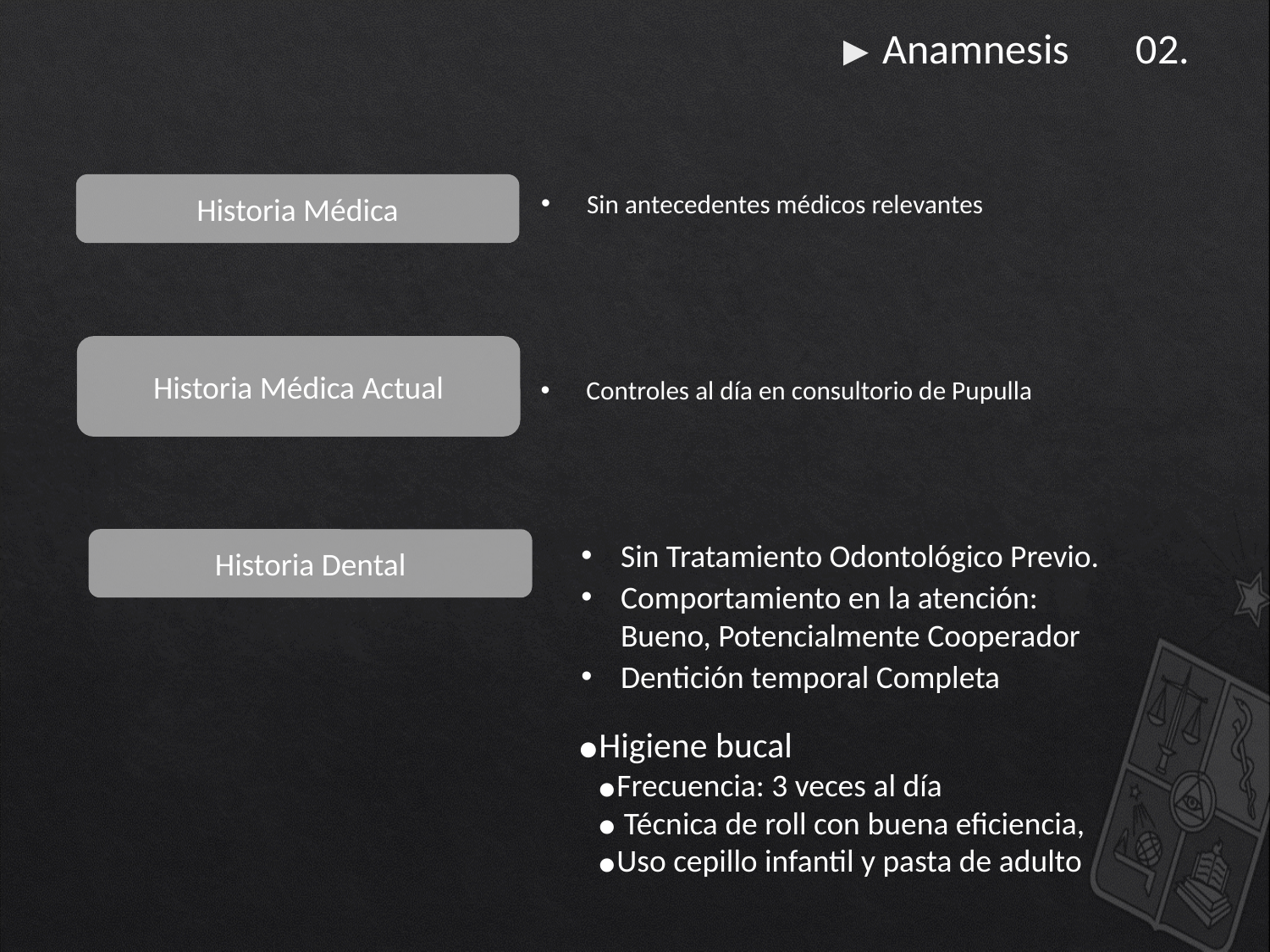

Anamnesis       02.
Historia Médica
 Sin antecedentes médicos relevantes
Historia Médica Actual
 Controles al día en consultorio de Pupulla
Historia Dental
Sin Tratamiento Odontológico Previo.
Comportamiento en la atención: Bueno, Potencialmente Cooperador
Dentición temporal Completa

Higiene bucal
Frecuencia: 3 veces al día
 Técnica de roll con buena eficiencia,
Uso cepillo infantil y pasta de adulto